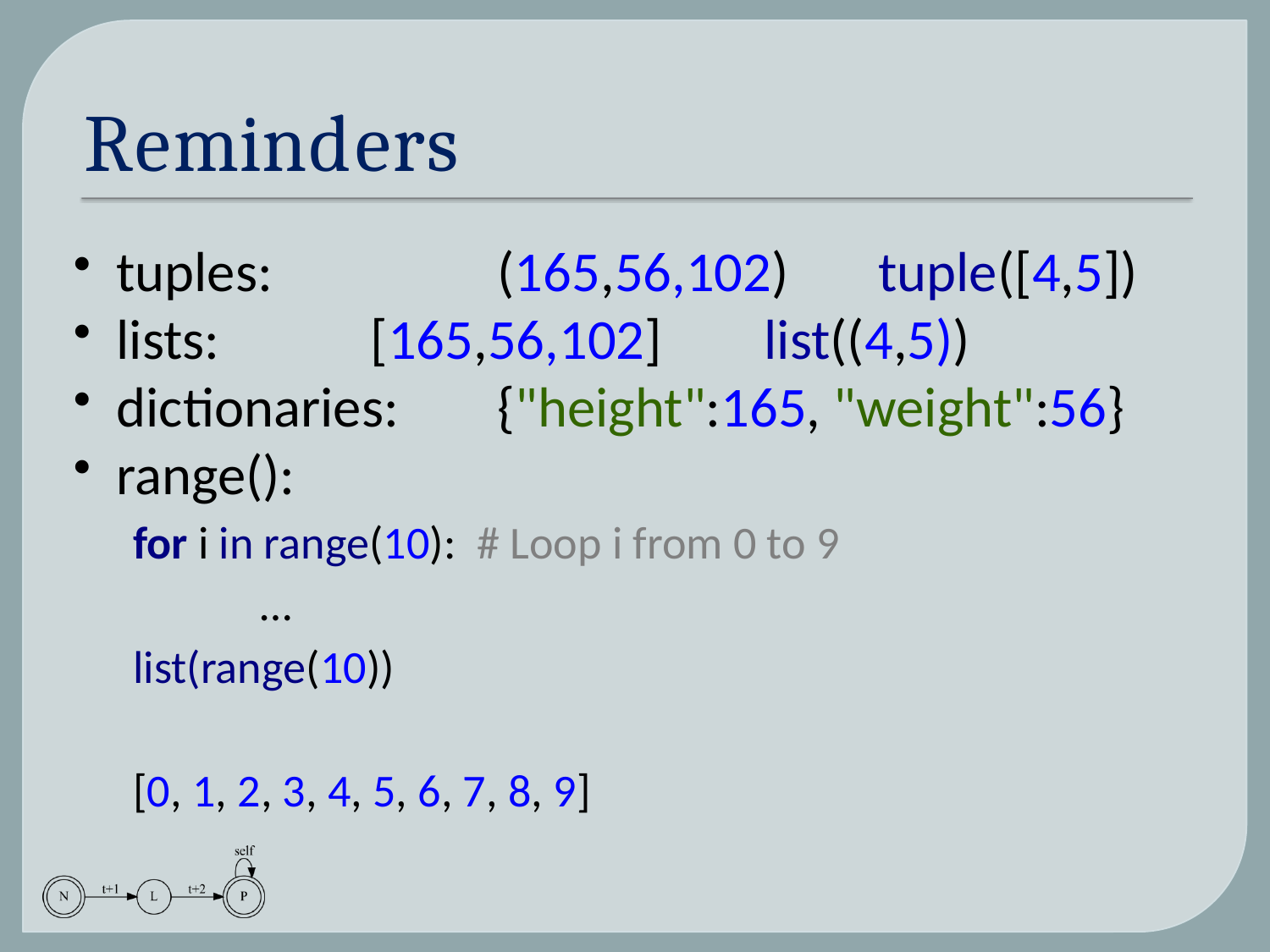

# Reminders
tuples:		(165,56,102)	tuple([4,5])
lists:		[165,56,102]	 list((4,5))
dictionaries:	{"height":165, "weight":56}
range():
for i in range(10):  # Loop i from 0 to 9
	…
list(range(10))

[0, 1, 2, 3, 4, 5, 6, 7, 8, 9]